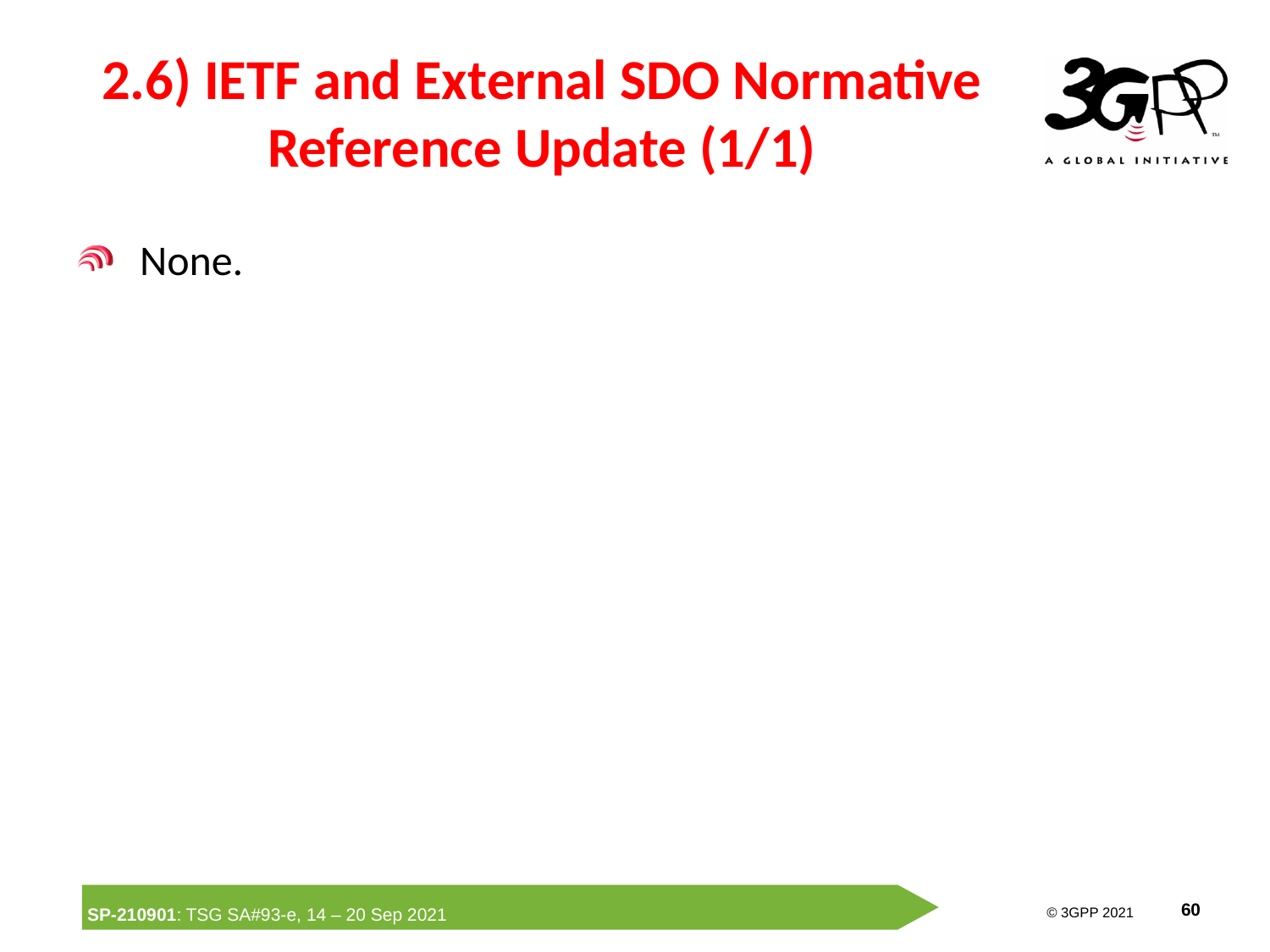

# 2.6) IETF and External SDO Normative Reference Update (1/1)

None.